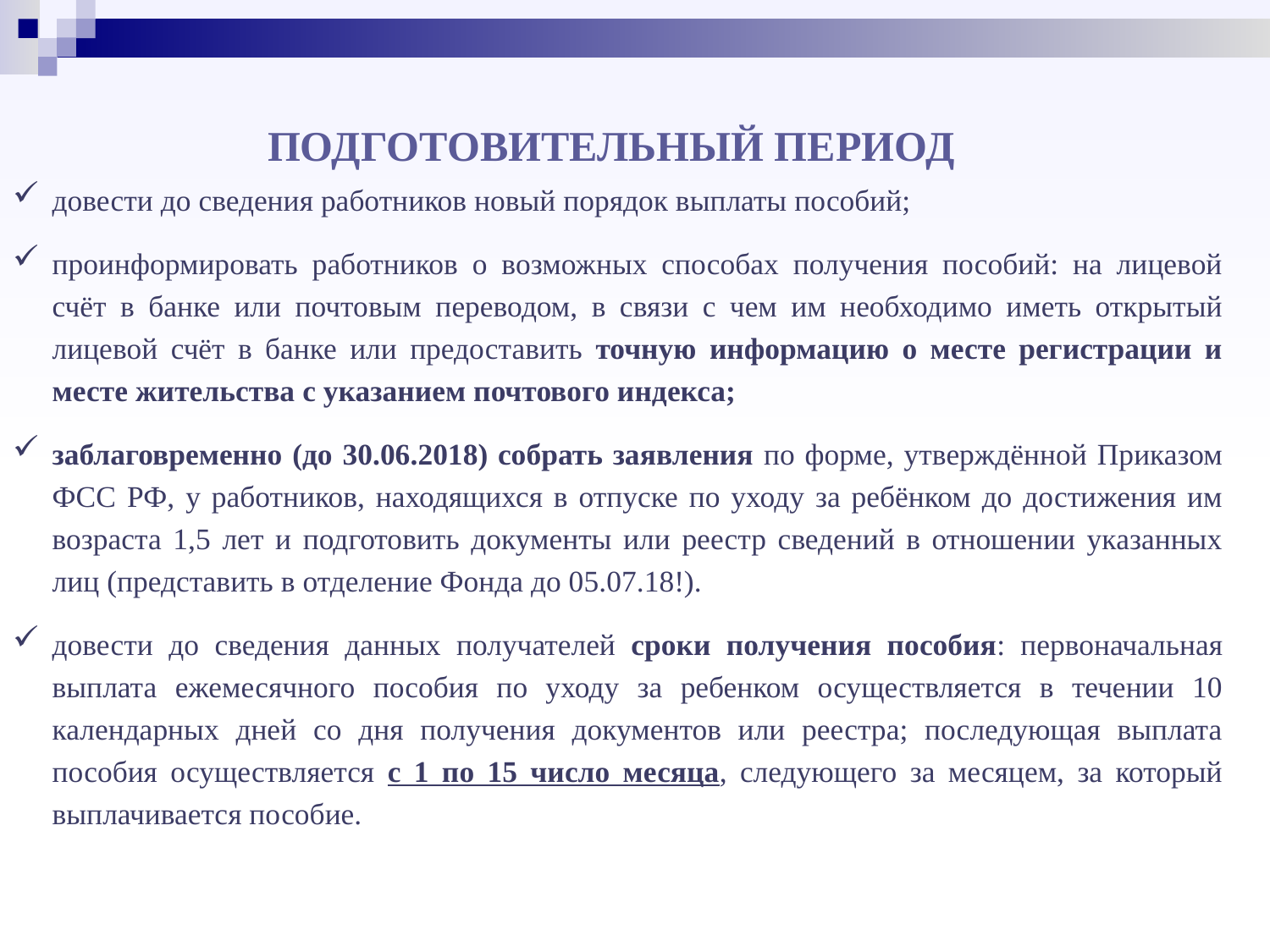

# ПОДГОТОВИТЕЛЬНЫЙ ПЕРИОД
довести до сведения работников новый порядок выплаты пособий;
проинформировать работников о возможных способах получения пособий: на лицевой счёт в банке или почтовым переводом, в связи с чем им необходимо иметь открытый лицевой счёт в банке или предоставить точную информацию о месте регистрации и месте жительства с указанием почтового индекса;
заблаговременно (до 30.06.2018) собрать заявления по форме, утверждённой Приказом ФСС РФ, у работников, находящихся в отпуске по уходу за ребёнком до достижения им возраста 1,5 лет и подготовить документы или реестр сведений в отношении указанных лиц (представить в отделение Фонда до 05.07.18!).
довести до сведения данных получателей сроки получения пособия: первоначальная выплата ежемесячного пособия по уходу за ребенком осуществляется в течении 10 календарных дней со дня получения документов или реестра; последующая выплата пособия осуществляется с 1 по 15 число месяца, следующего за месяцем, за который выплачивается пособие.